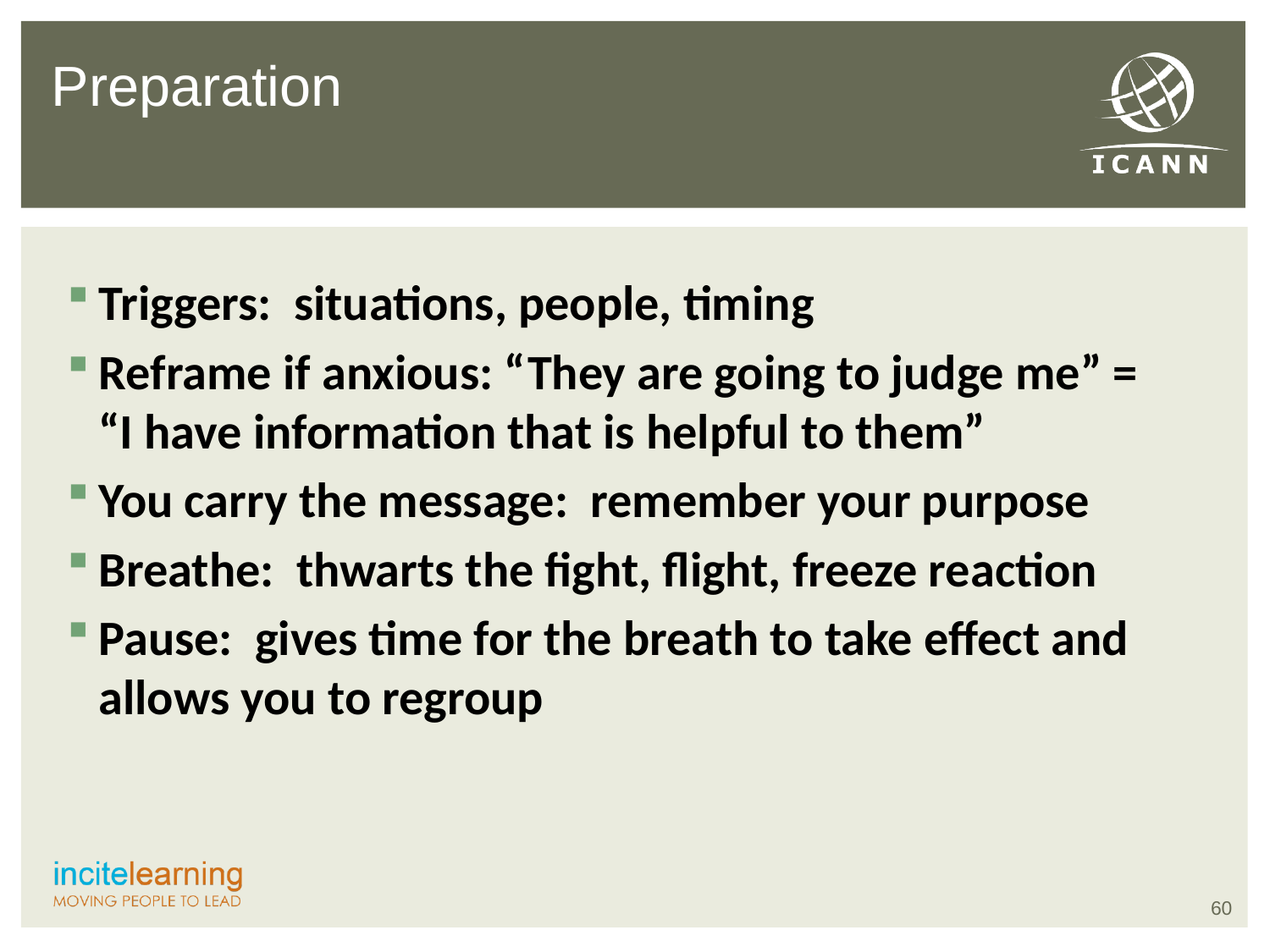

Preparation
Triggers:  situations, people, timing
Reframe if anxious: “They are going to judge me” = “I have information that is helpful to them”
You carry the message:  remember your purpose
Breathe:  thwarts the fight, flight, freeze reaction
Pause:  gives time for the breath to take effect and allows you to regroup

60